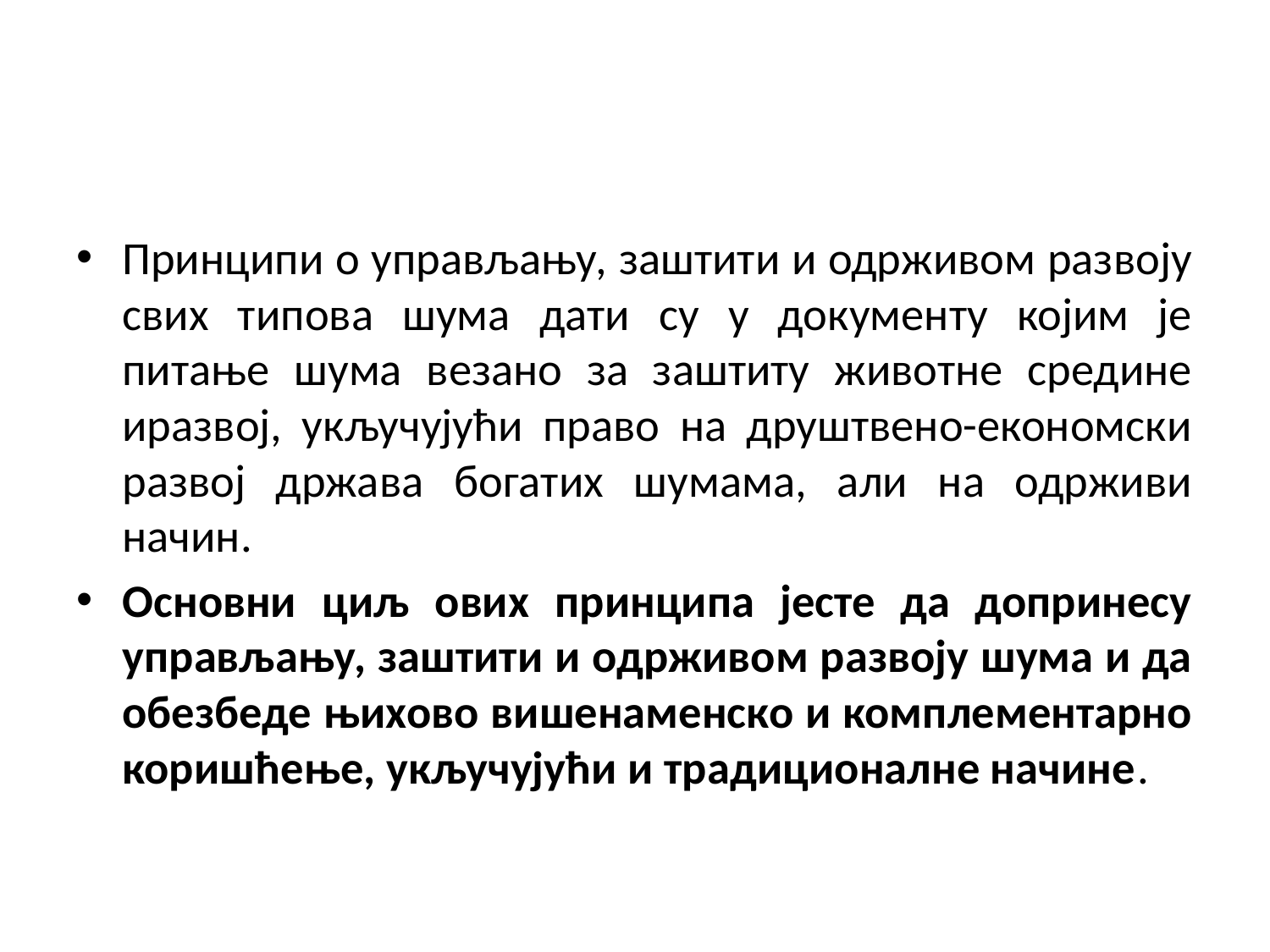

#
Принципи о управљању, заштити и одрживом развоју свих типова шума дати су у документу којим је питање шума везано за заштиту животне средине иразвој, укључујући право на друштвено-економски развој држава богатих шумама, али на одрживи начин.
Основни циљ ових принципа јесте да допринесу управљању, заштити и одрживом развоју шума и да обезбеде њихово вишенаменско и комплементарно коришћење, укључујући и традиционалне начине.